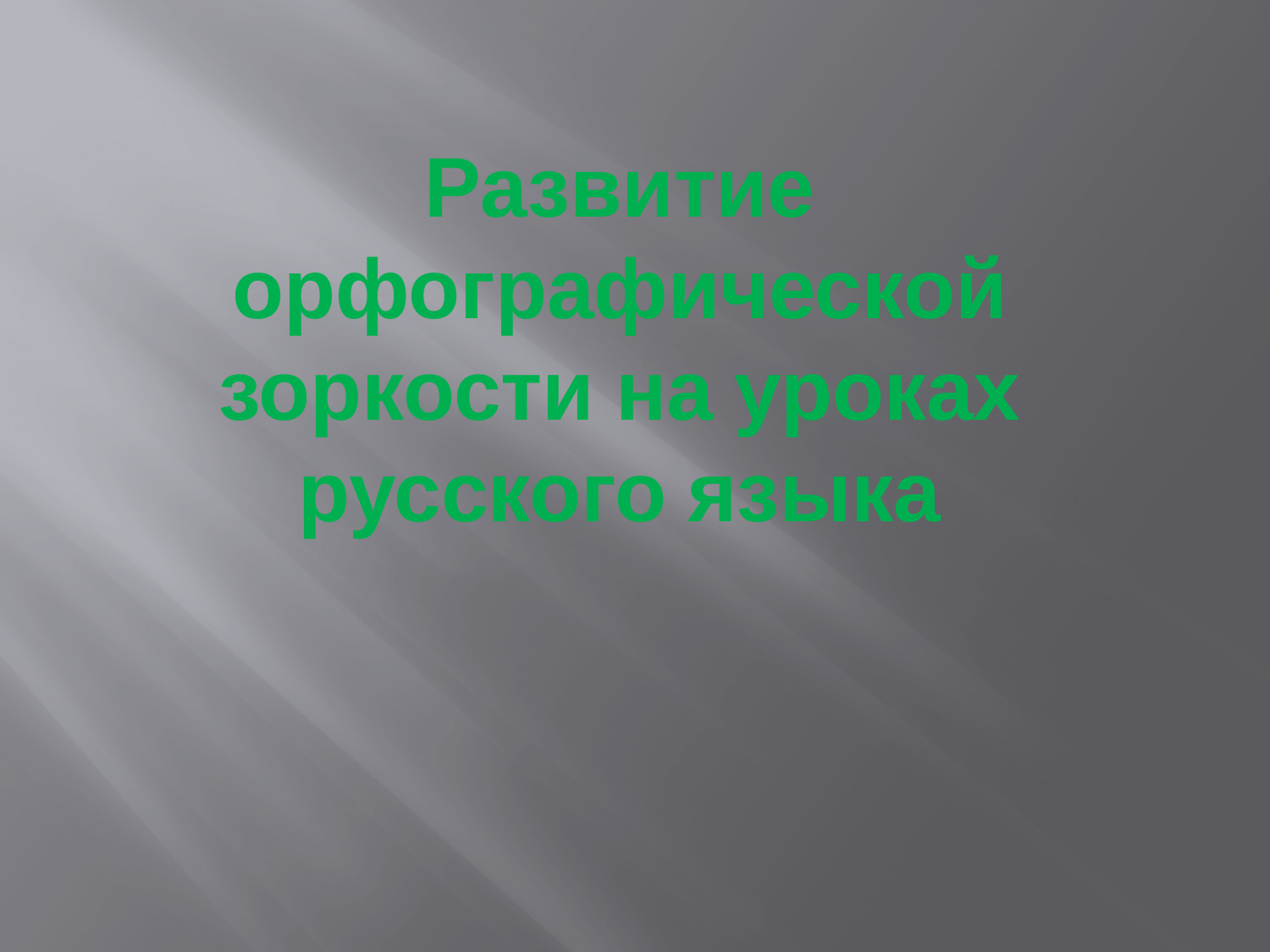

Развитие орфографической зоркости на уроках русского языка